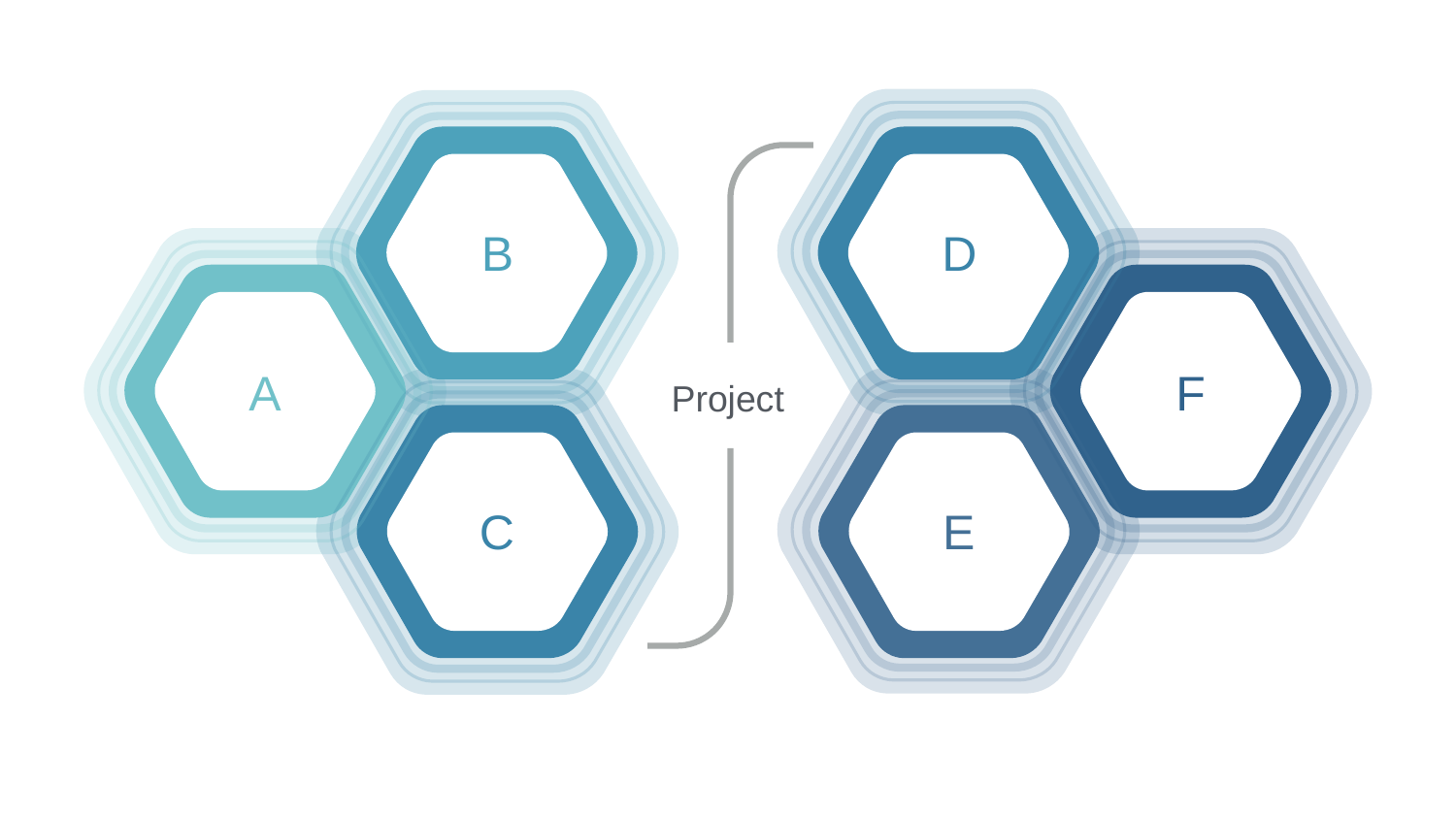

B
D

A
F

Project

C
E